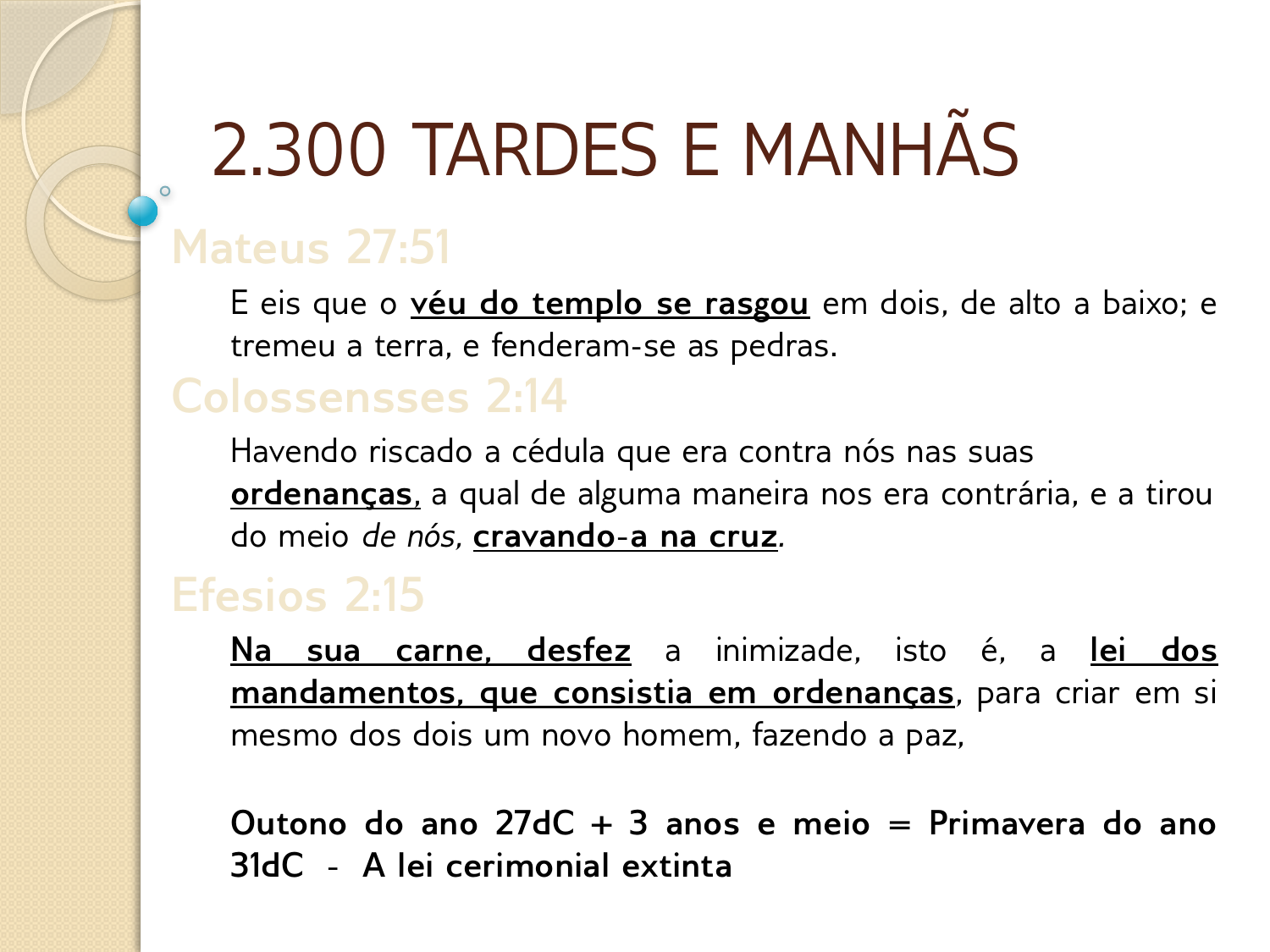

2.300 TARDES E MANHÃS
Mateus 27:51
E eis que o véu do templo se rasgou em dois, de alto a baixo; e tremeu a terra, e fenderam-se as pedras.
Colossensses 2:14
Havendo riscado a cédula que era contra nós nas suas ordenanças, a qual de alguma maneira nos era contrária, e a tirou do meio de nós, cravando-a na cruz.
Efesios 2:15
Na sua carne, desfez a inimizade, isto é, a lei dos mandamentos, que consistia em ordenanças, para criar em si mesmo dos dois um novo homem, fazendo a paz,
Outono do ano 27dC + 3 anos e meio = Primavera do ano 31dC  -  A lei cerimonial extinta